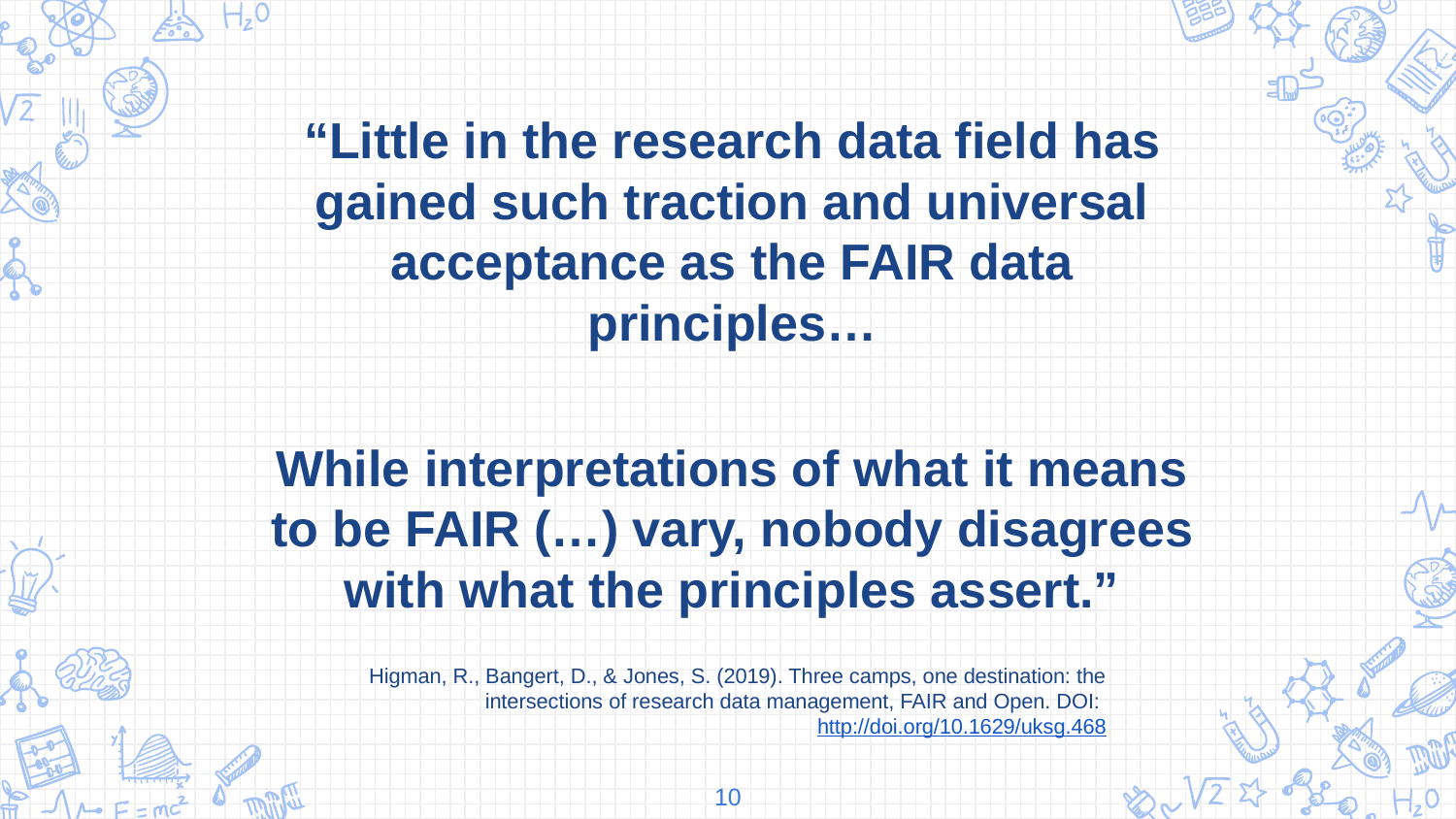

“Little in the research data field has gained such traction and universal acceptance as the FAIR data principles…

While interpretations of what it means to be FAIR (…) vary, nobody disagrees with what the principles assert.”
Higman, R., Bangert, D., & Jones, S. (2019). Three camps, one destination: the intersections of research data management, FAIR and Open. DOI: http://doi.org/10.1629/uksg.468
10